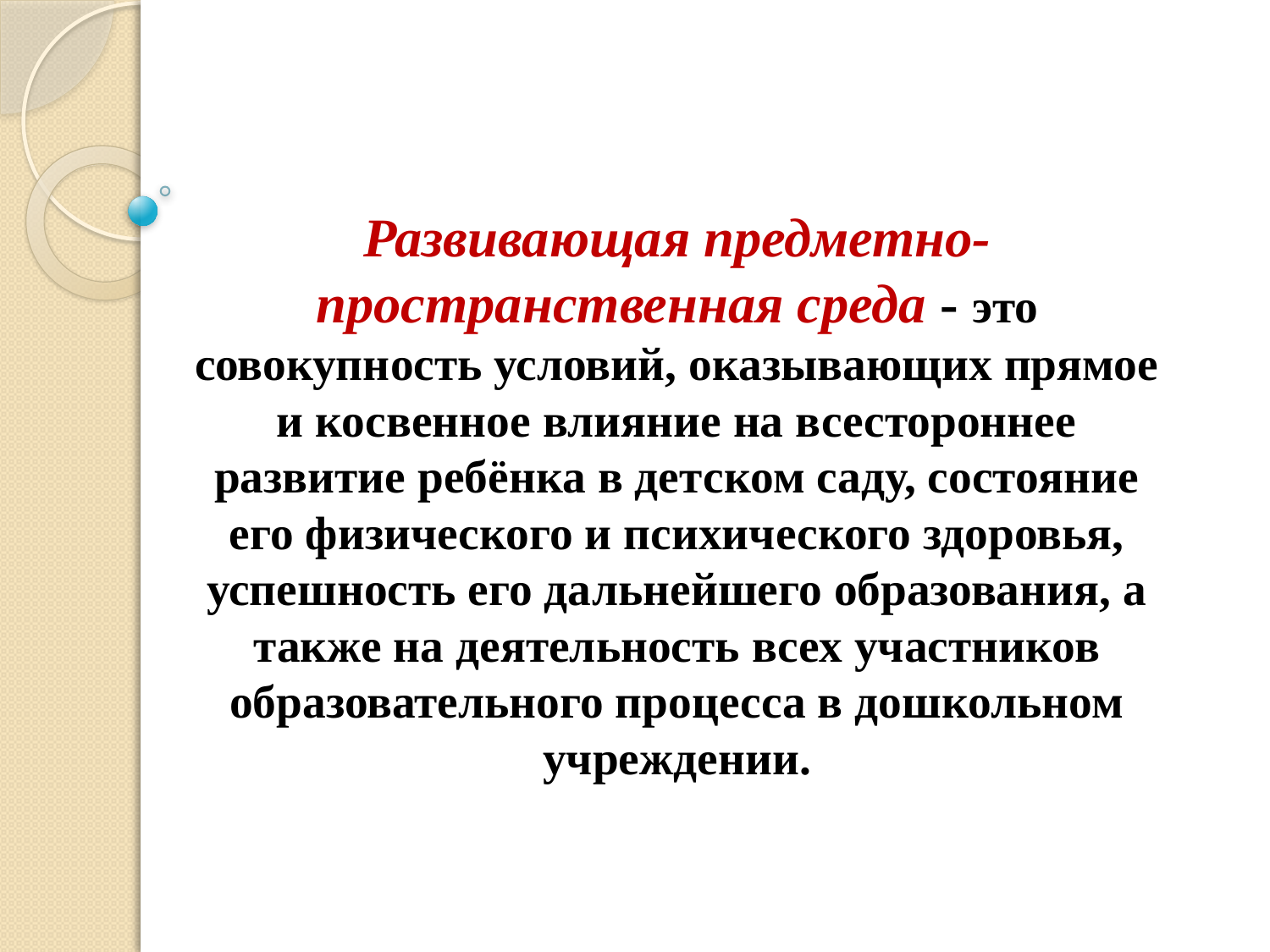

# Развивающая предметно-пространственная среда - это совокупность условий, оказывающих прямое и косвенное влияние на всестороннее развитие ребёнка в детском саду, состояние его физического и психического здоровья, успешность его дальнейшего образования, а также на деятельность всех участников образовательного процесса в дошкольном учреждении.